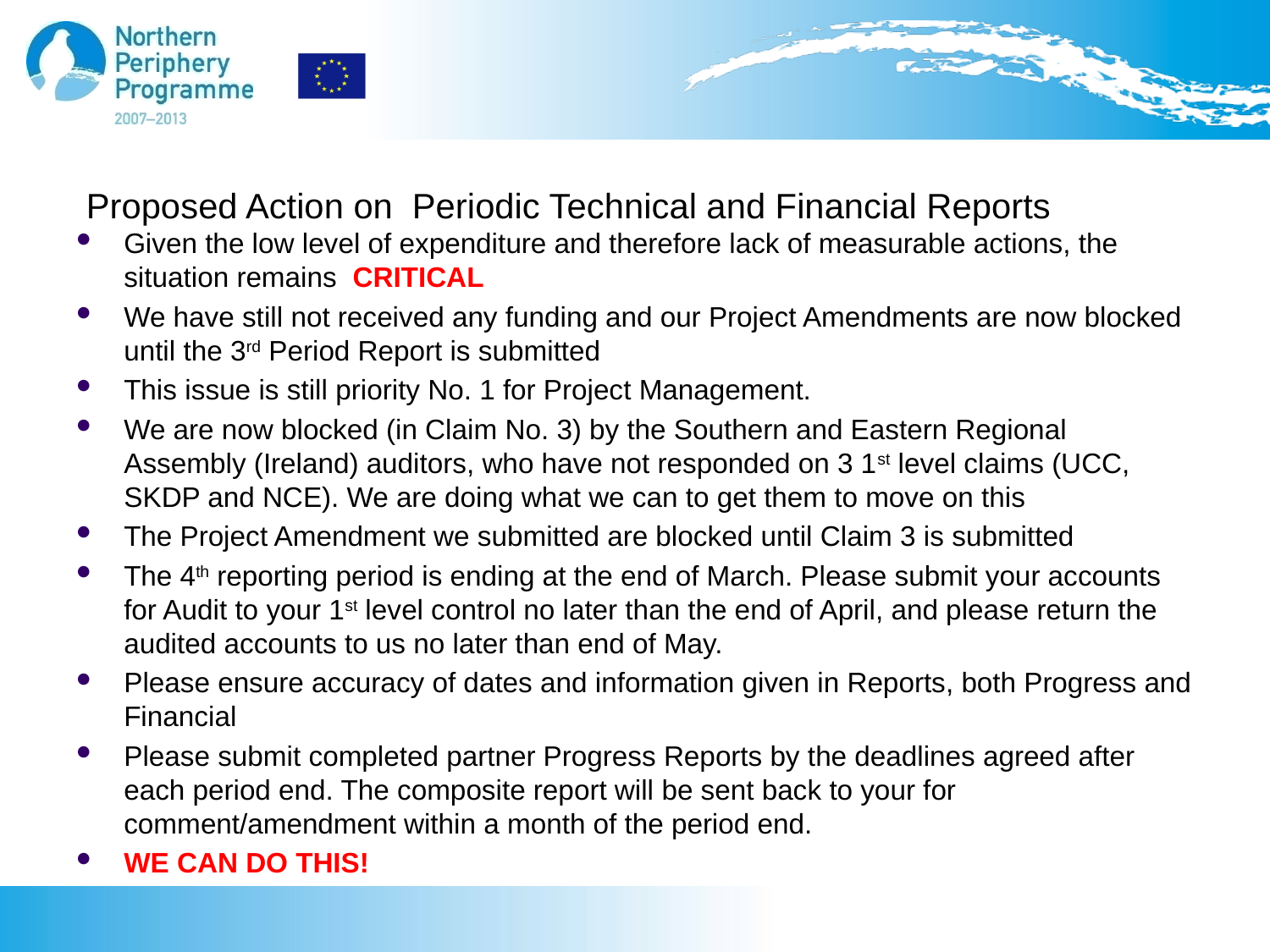

# Proposed Action on  Periodic Technical and Financial Reports

Given the low level of expenditure and therefore lack of measurable actions, the situation remains  CRITICAL
We have still not received any funding and our Project Amendments are now blocked until the 3rd Period Report is submitted
This issue is still priority No. 1 for Project Management.
We are now blocked (in Claim No. 3) by the Southern and Eastern Regional Assembly (Ireland) auditors, who have not responded on 3 1st level claims (UCC, SKDP and NCE). We are doing what we can to get them to move on this
The Project Amendment we submitted are blocked until Claim 3 is submitted
The 4th reporting period is ending at the end of March. Please submit your accounts for Audit to your 1st level control no later than the end of April, and please return the audited accounts to us no later than end of May.
Please ensure accuracy of dates and information given in Reports, both Progress and Financial
Please submit completed partner Progress Reports by the deadlines agreed after each period end. The composite report will be sent back to your for comment/amendment within a month of the period end.
WE CAN DO THIS!